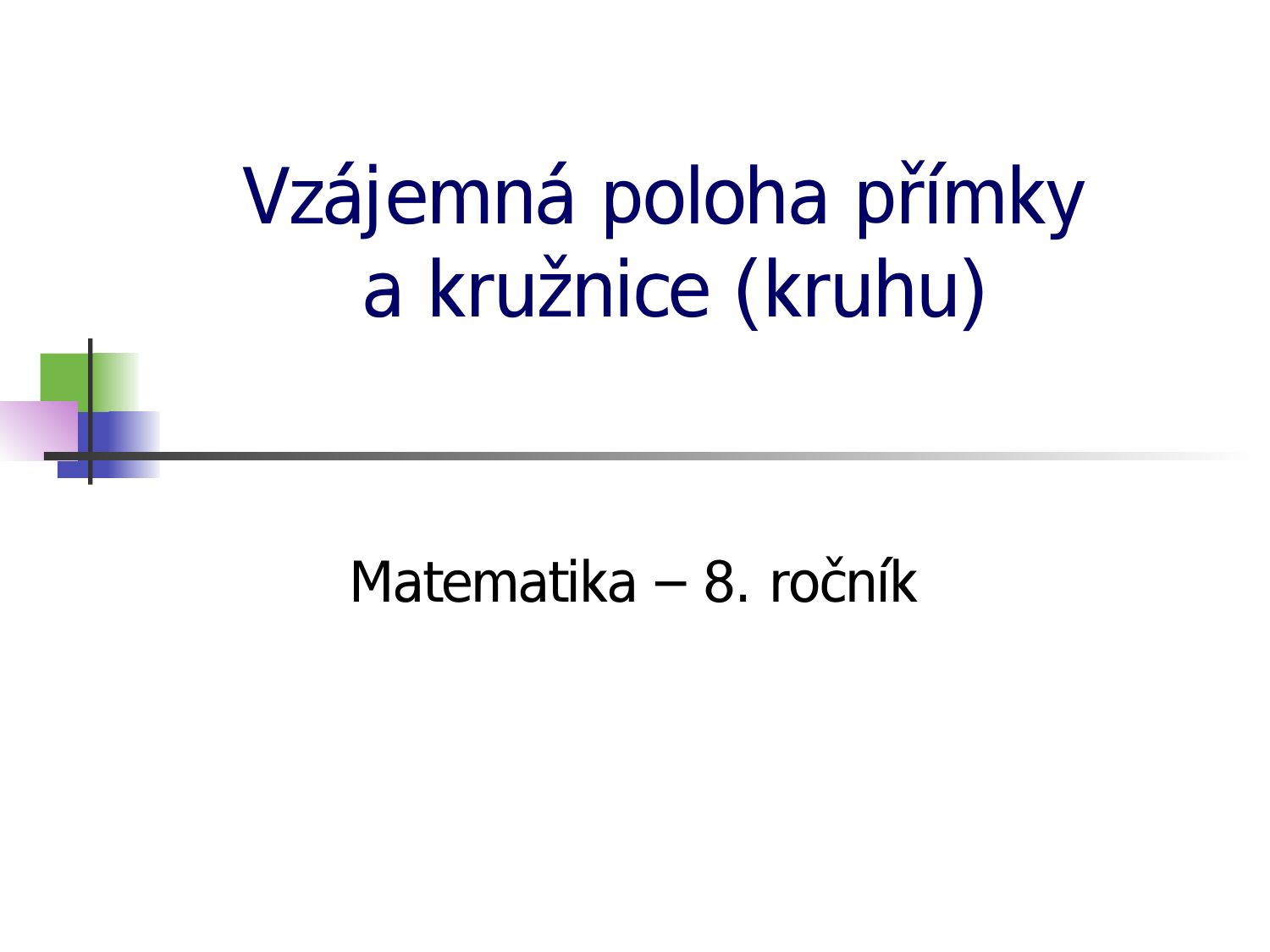

# Vzájemná poloha přímky a kružnice (kruhu)
Matematika – 8. ročník